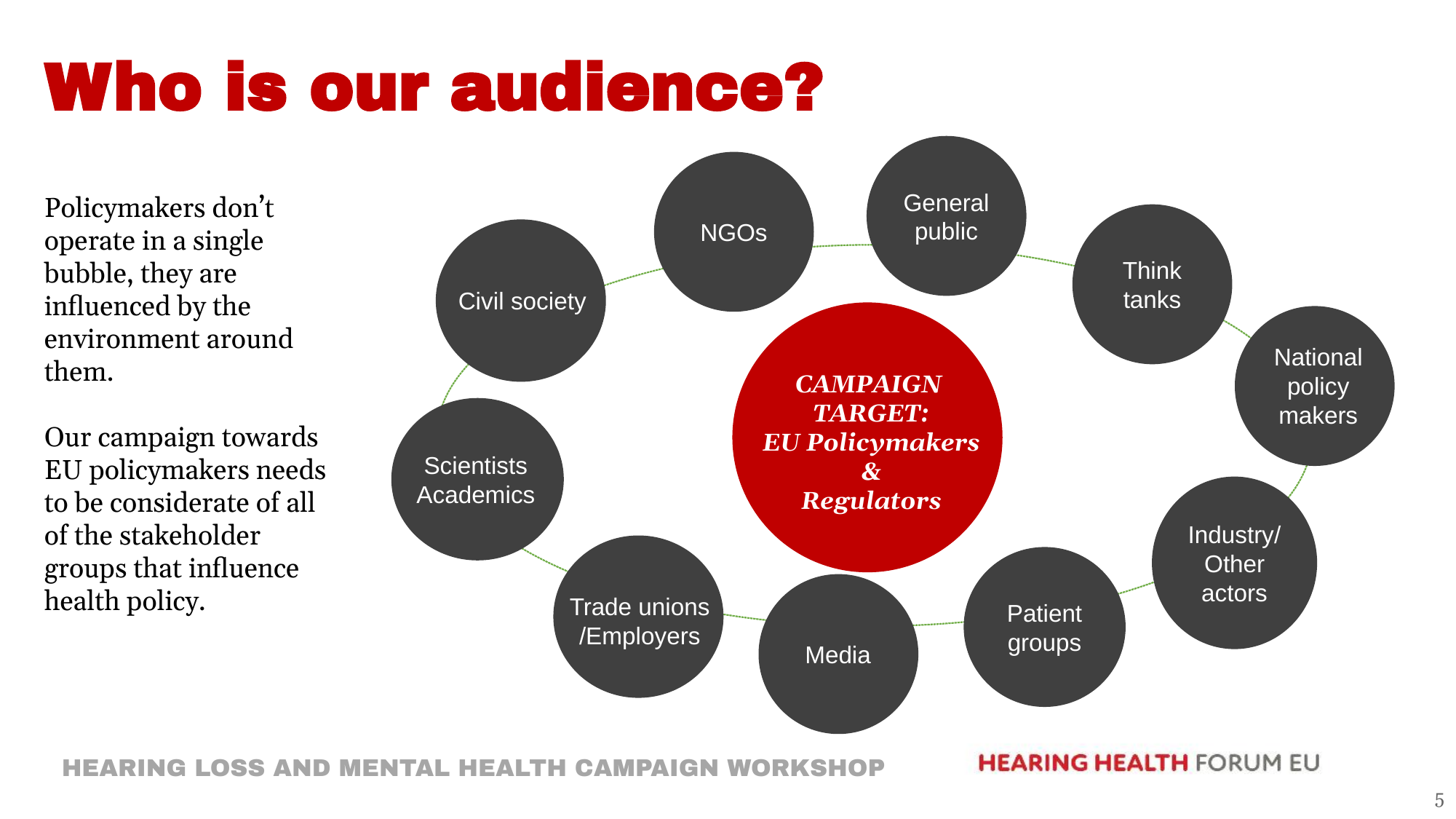

# Who is our audience?
General public
NGOs
Policymakers don’t operate in a single bubble, they are influenced by the environment around them.

Our campaign towards EU policymakers needs to be considerate of all of the stakeholder groups that influence health policy.

Think tanks

Civil society

National policy makers
CAMPAIGN
TARGET:
EU Policymakers
&
Regulators

Scientists
Academics
Industry/ Other actors

Patient groups

Trade unions
/Employers
Media
5